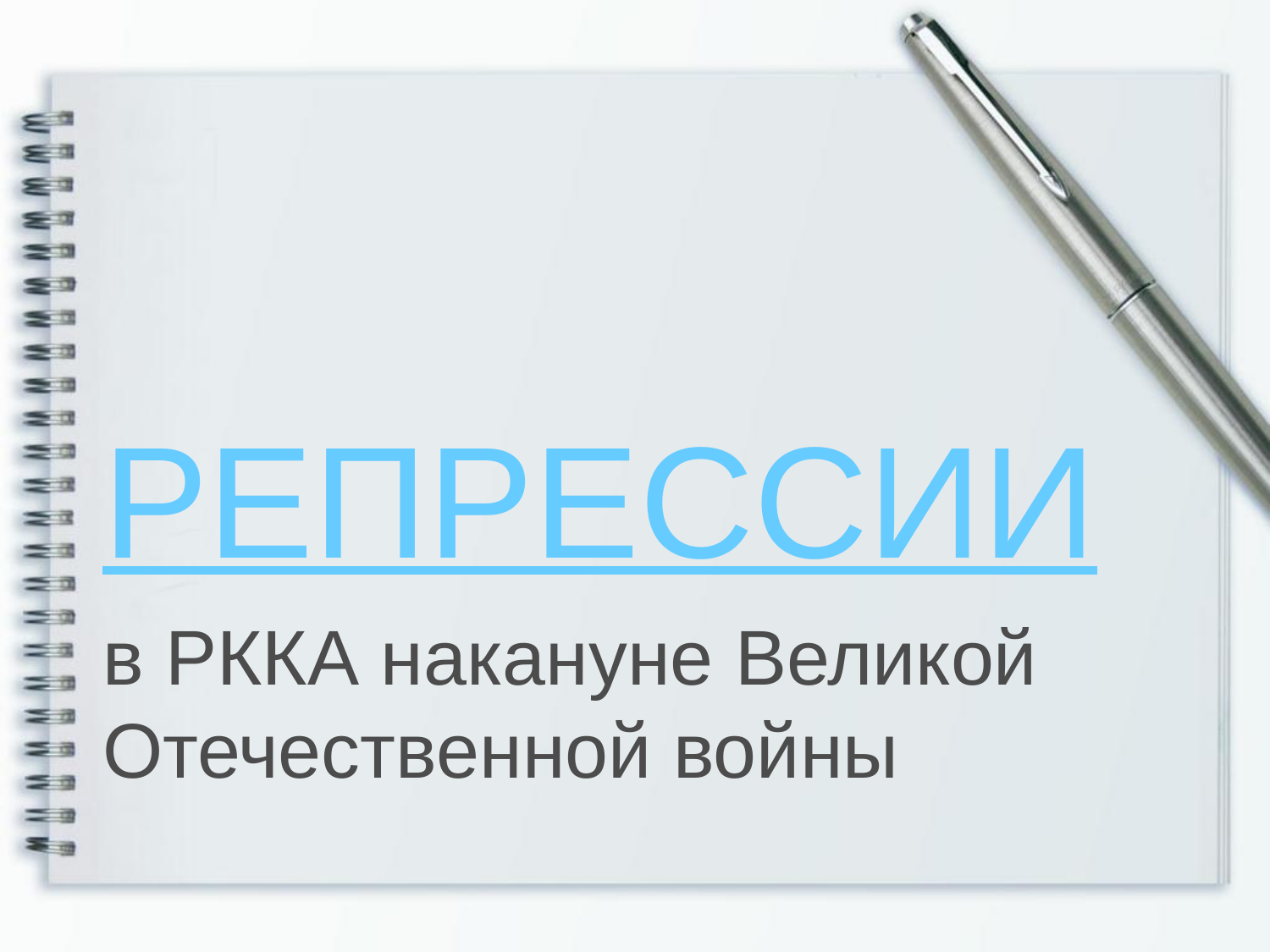

РЕПРЕССИИ

в РККА накануне Великой Отечественной войны